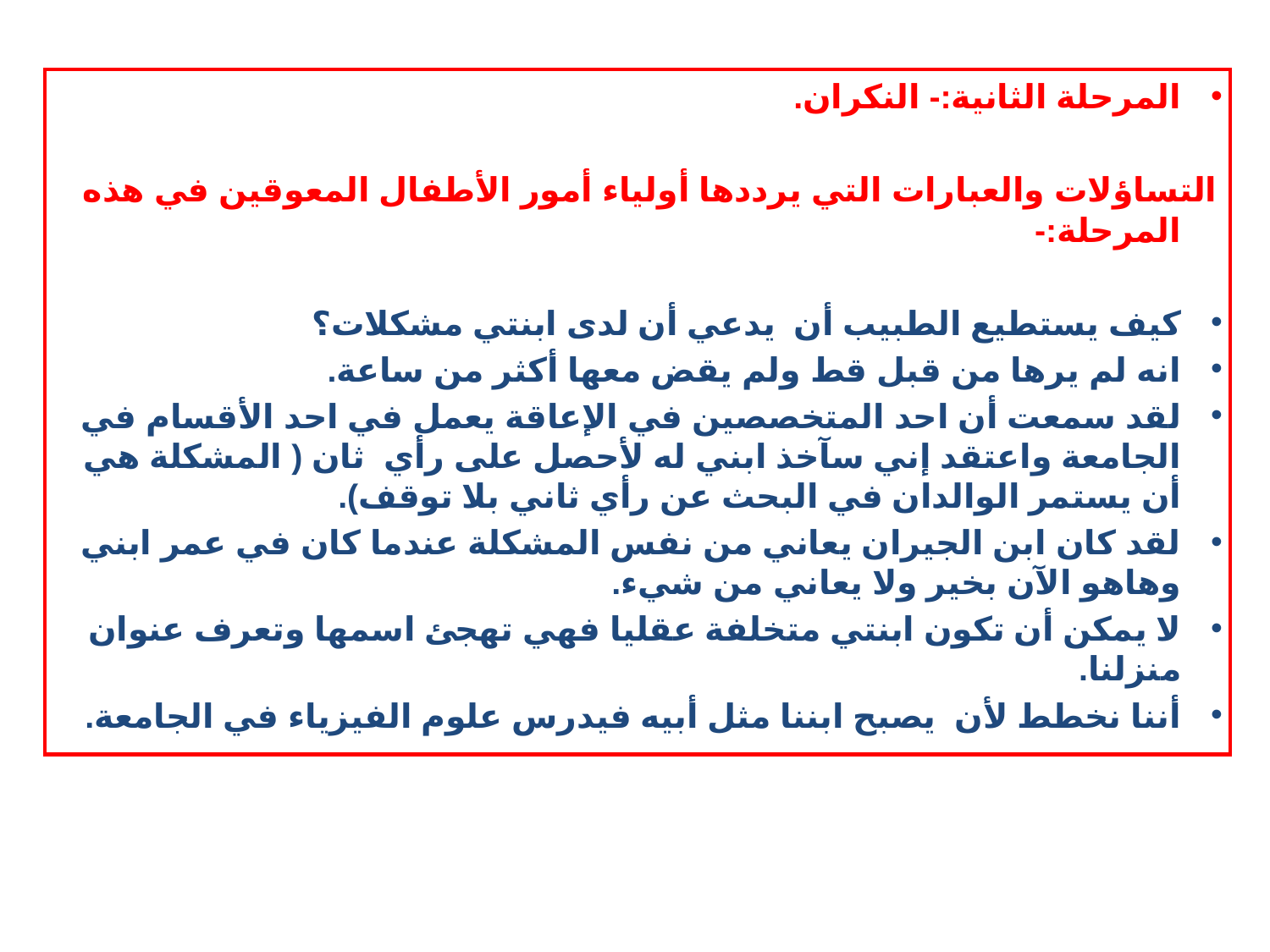

المرحلة الثانية:- النكران.

التساؤلات والعبارات التي يرددها أولياء أمور الأطفال المعوقين في هذه المرحلة:-

كيف يستطيع الطبيب أن  يدعي أن لدى ابنتي مشكلات؟
انه لم يرها من قبل قط ولم يقض معها أكثر من ساعة.
لقد سمعت أن احد المتخصصين في الإعاقة يعمل في احد الأقسام في الجامعة واعتقد إني سآخذ ابني له لأحصل على رأي  ثان ( المشكلة هي أن يستمر الوالدان في البحث عن رأي ثاني بلا توقف).
لقد كان ابن الجيران يعاني من نفس المشكلة عندما كان في عمر ابني وهاهو الآن بخير ولا يعاني من شيء.
لا يمكن أن تكون ابنتي متخلفة عقليا فهي تهجئ اسمها وتعرف عنوان منزلنا.
أننا نخطط لأن  يصبح ابننا مثل أبيه فيدرس علوم الفيزياء في الجامعة.